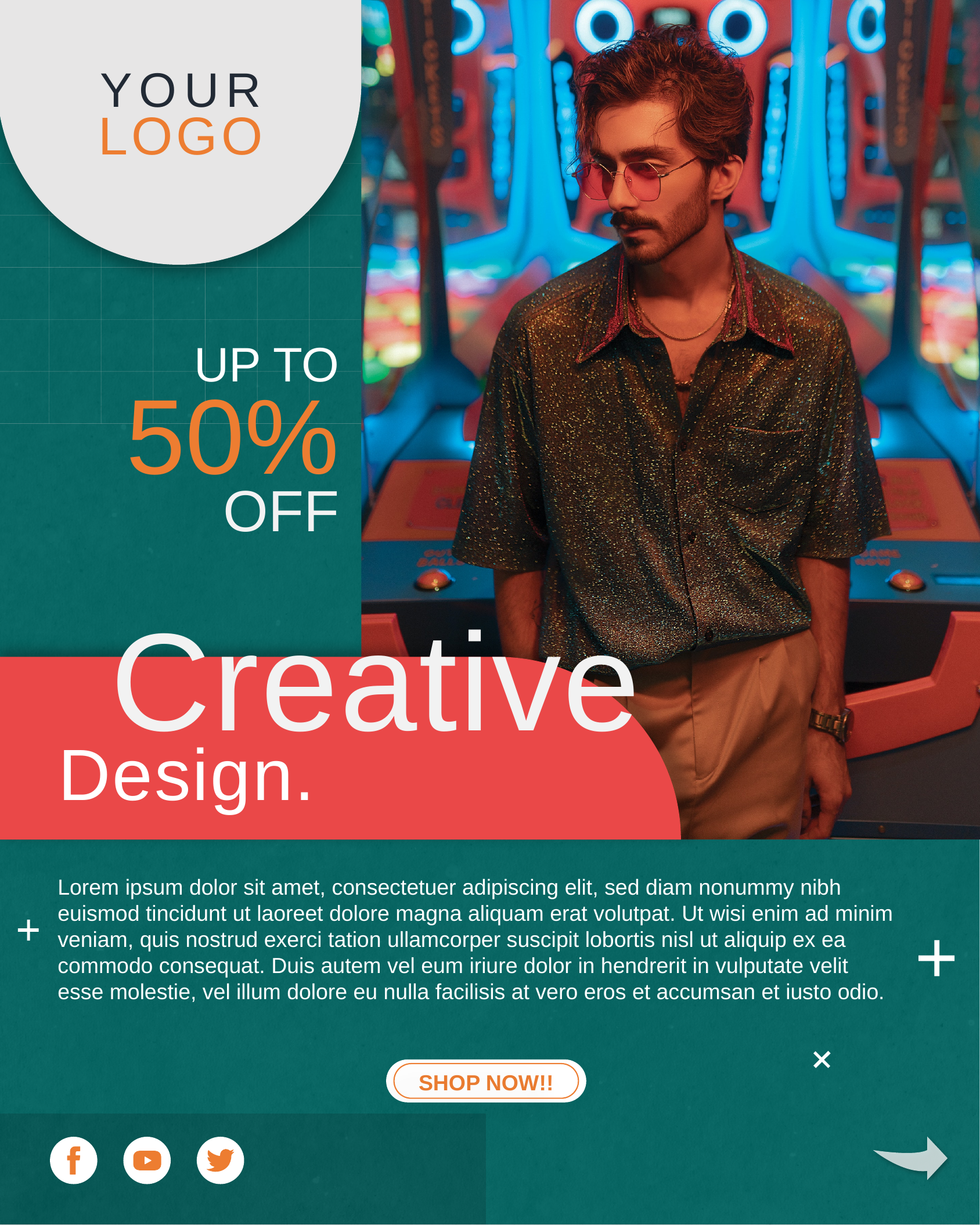

YOUR

LOGO
UP TO
50%
OFF
Creative

Design.
Lorem ipsum dolor sit amet, consectetuer adipiscing elit, sed diam nonummy nibh euismod tincidunt ut laoreet dolore magna aliquam erat volutpat. Ut wisi enim ad minim veniam, quis nostrud exerci tation ullamcorper suscipit lobortis nisl ut aliquip ex ea commodo consequat. Duis autem vel eum iriure dolor in hendrerit in vulputate velit esse molestie, vel illum dolore eu nulla facilisis at vero eros et accumsan et iusto odio.

SHOP NOW!!